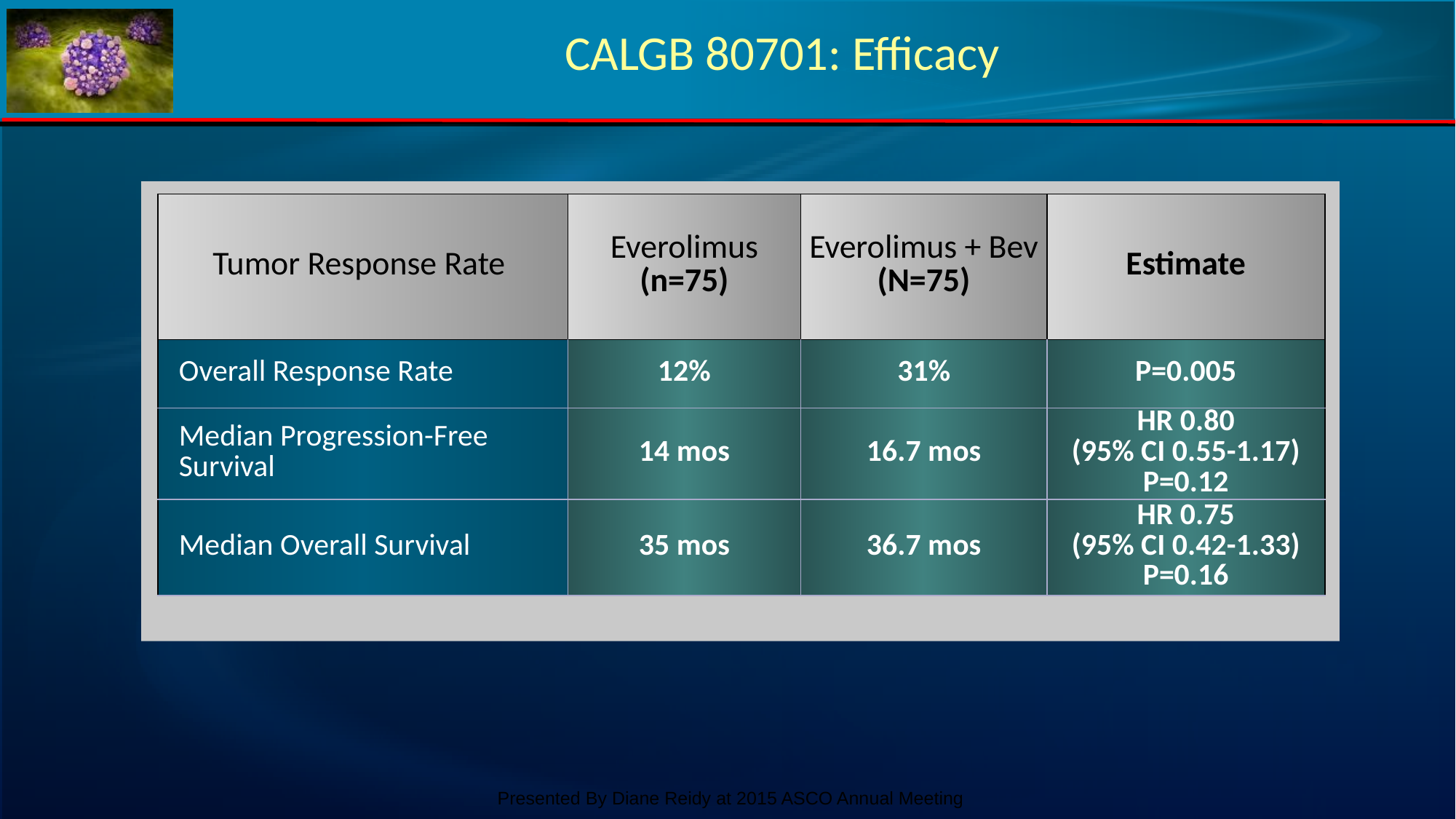

CALGB 80701: Efficacy

| Tumor Response Rate | Everolimus (n=75) | Everolimus + Bev (N=75) | Estimate |
| --- | --- | --- | --- |
| Overall Response Rate | 12% | 31% | P=0.005 |
| Median Progression-Free Survival | 14 mos | 16.7 mos | HR 0.80 (95% CI 0.55-1.17) P=0.12 |
| Median Overall Survival | 35 mos | 36.7 mos | HR 0.75 (95% CI 0.42-1.33) P=0.16 |
# CALGB 80701: Efficacy
Presented By Diane Reidy at 2015 ASCO Annual Meeting